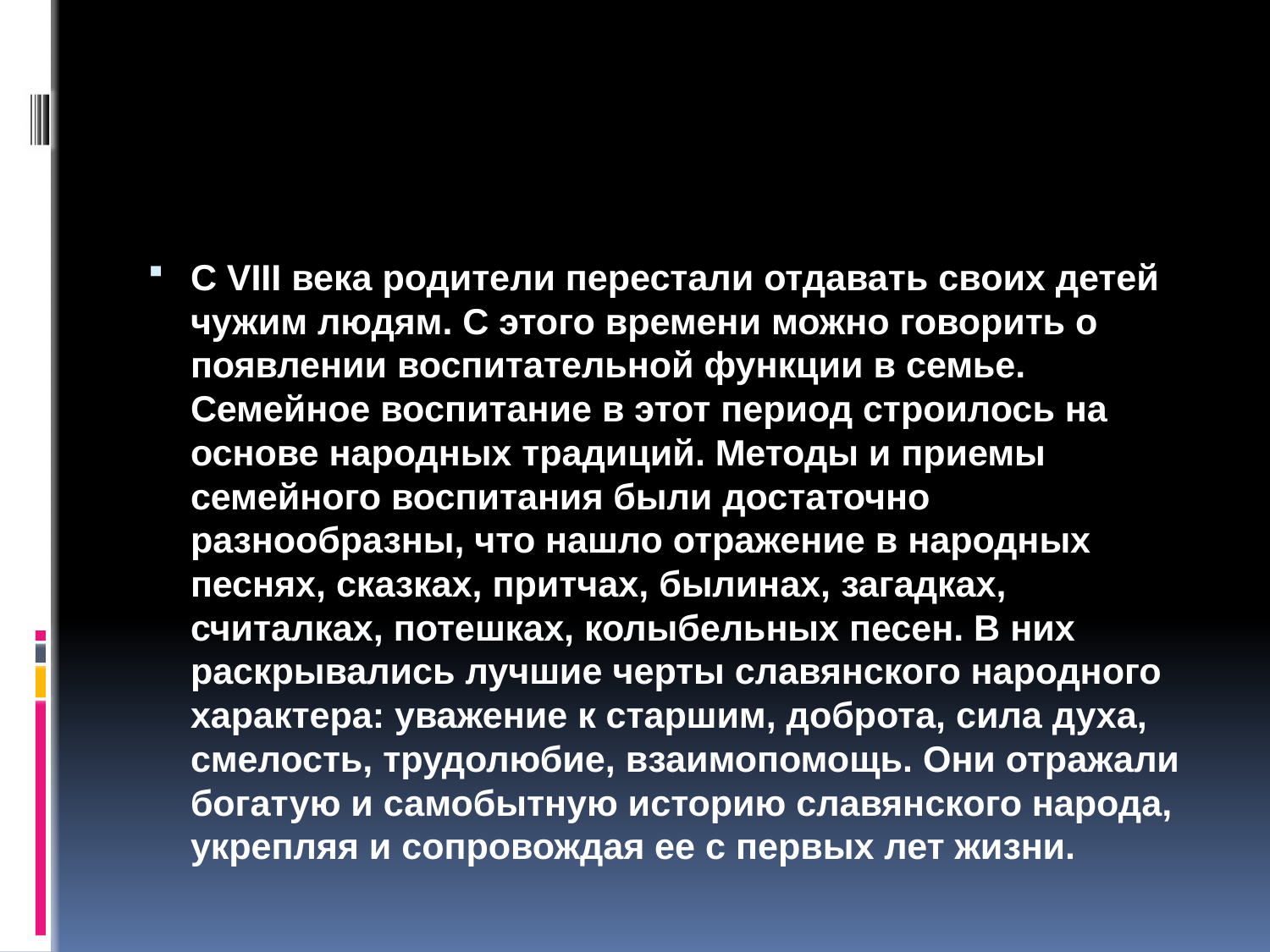

#
С VIII века родители перестали отдавать своих детей чужим людям. С этого времени можно говорить о появлении воспитательной функции в семье. Семейное воспитание в этот период строилось на основе народных традиций. Методы и приемы семейного воспитания были достаточно разнообразны, что нашло отражение в народных песнях, сказках, притчах, былинах, загадках, считалках, потешках, колыбельных песен. В них раскрывались лучшие черты славянского народного характера: уважение к старшим, доброта, сила духа, смелость, трудолюбие, взаимопомощь. Они отражали богатую и самобытную историю славянского народа, укрепляя и сопровождая ее с первых лет жизни.